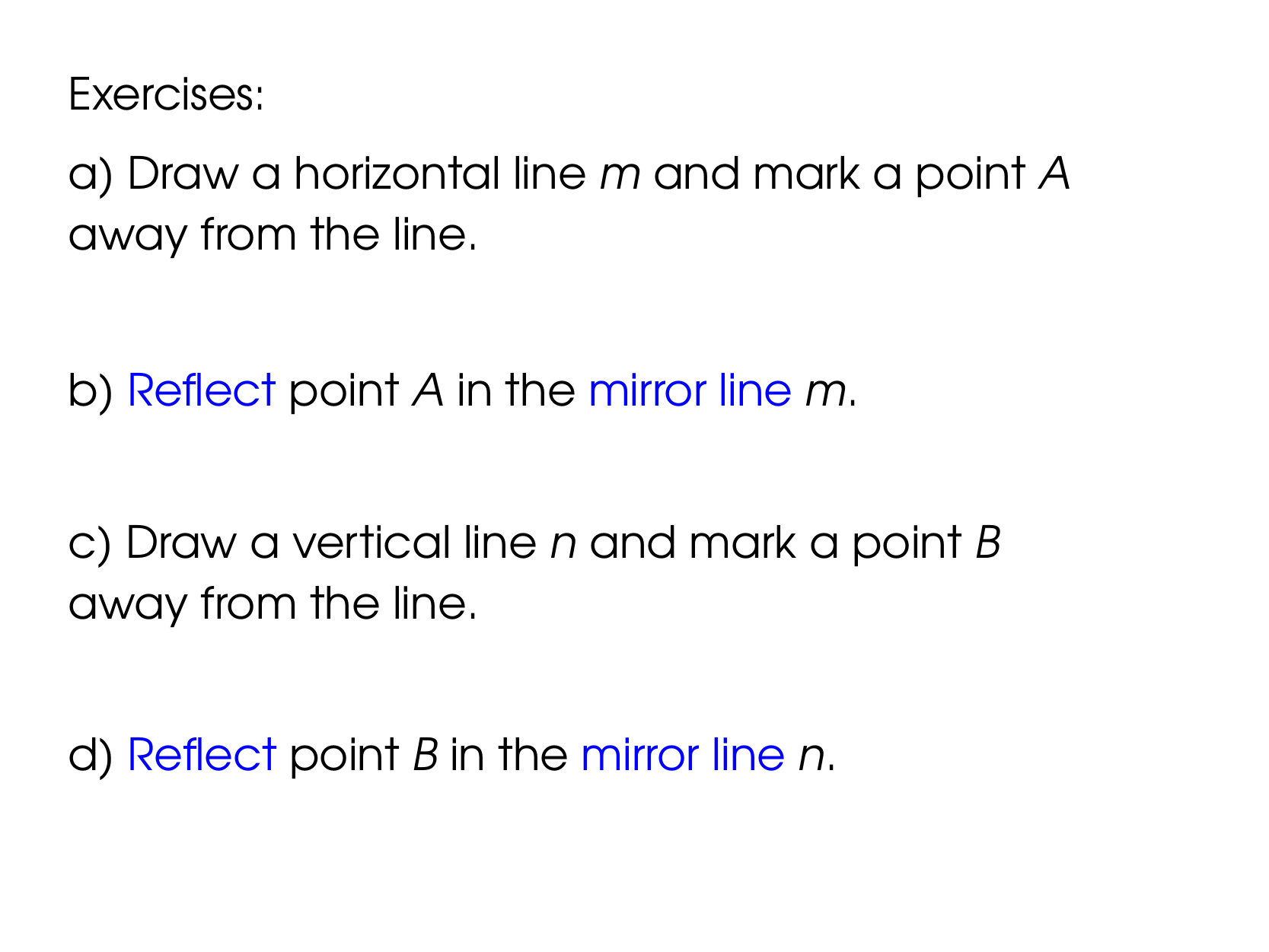

Exercises:
a) Draw a horizontal line m and mark a point A away from the line.
b) Reflect point A in the mirror line m.
c) Draw a vertical line n and mark a point B away from the line.
d) Reflect point B in the mirror line n.